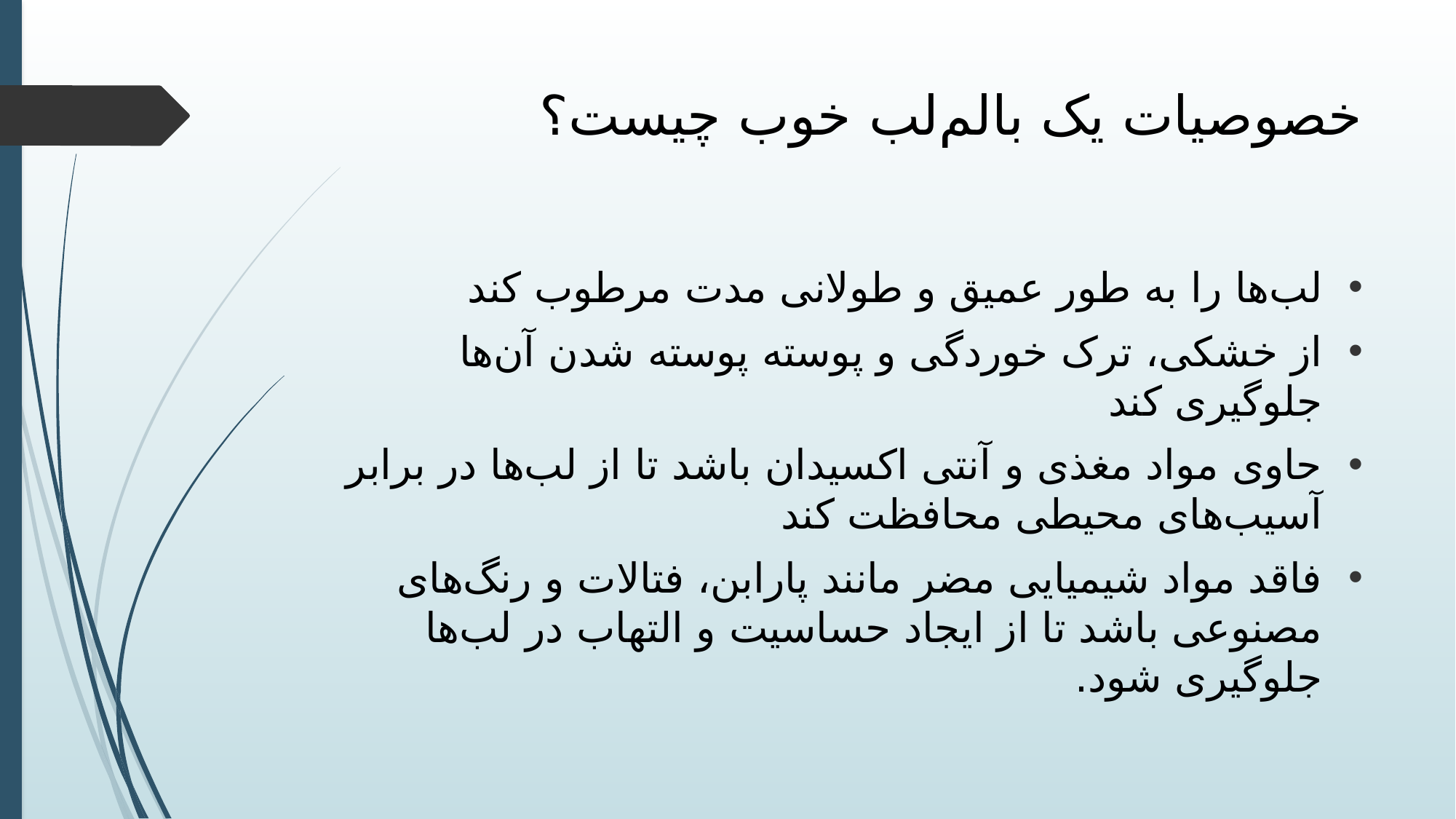

# خصوصیات یک بالم‌لب خوب چیست؟
لب‌ها را به طور عمیق و طولانی مدت مرطوب کند
از خشکی، ترک خوردگی و پوسته پوسته شدن آن‌ها جلوگیری کند
حاوی مواد مغذی و آنتی اکسیدان باشد تا از لب‌ها در برابر آسیب‌های محیطی محافظت کند
فاقد مواد شیمیایی مضر مانند پارابن، فتالات و رنگ‌های مصنوعی باشد تا از ایجاد حساسیت و التهاب در لب‌ها جلوگیری شود.